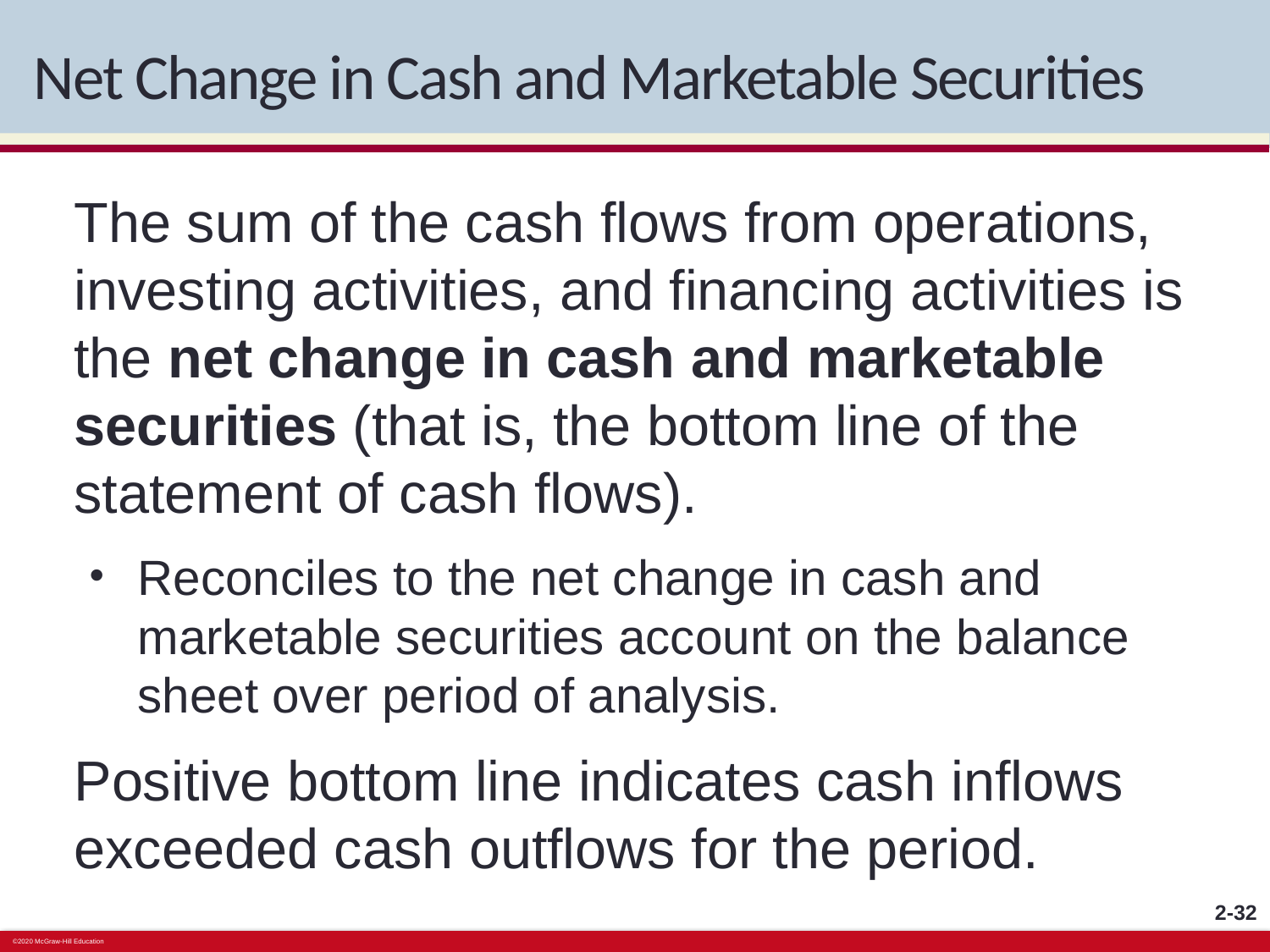

# Net Change in Cash and Marketable Securities
The sum of the cash flows from operations, investing activities, and financing activities is the net change in cash and marketable securities (that is, the bottom line of the statement of cash flows).
Reconciles to the net change in cash and marketable securities account on the balance sheet over period of analysis.
Positive bottom line indicates cash inflows exceeded cash outflows for the period.